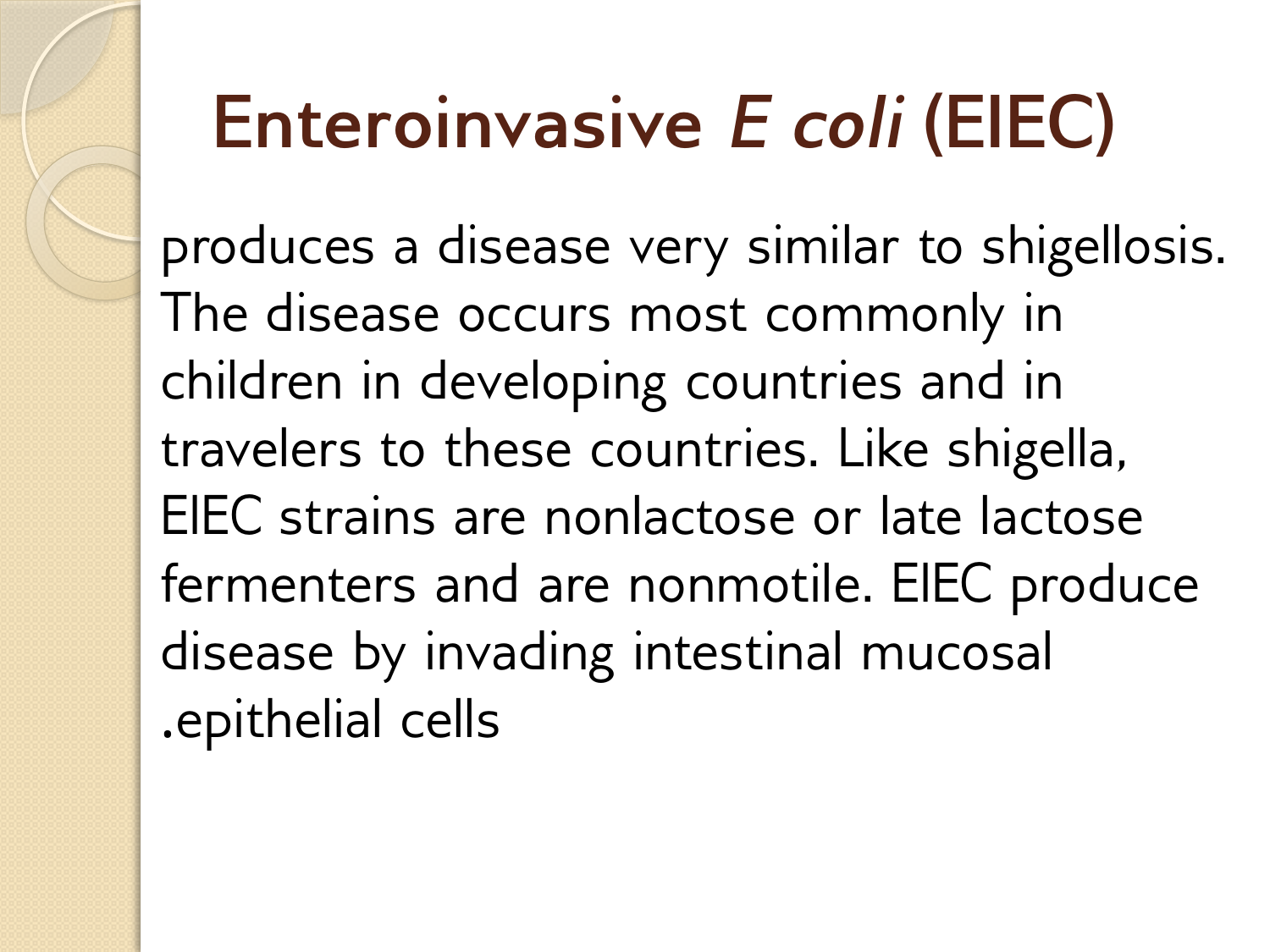

# Enteroinvasive E coli (EIEC)
produces a disease very similar to shigellosis. The disease occurs most commonly in children in developing countries and in travelers to these countries. Like shigella, EIEC strains are nonlactose or late lactose fermenters and are nonmotile. EIEC produce disease by invading intestinal mucosal epithelial cells.